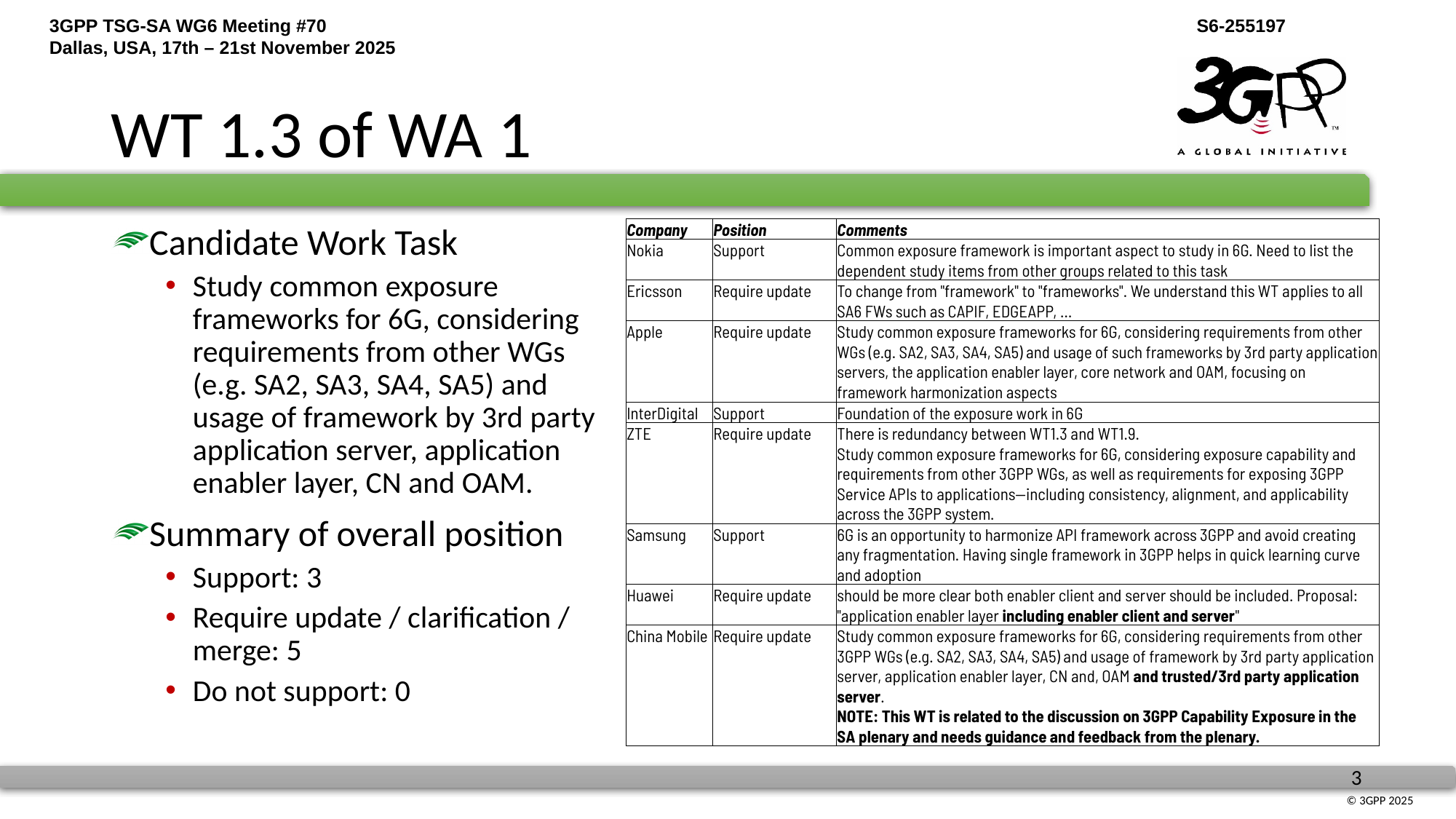

# WT 1.3 of WA 1
Candidate Work Task
Study common exposure frameworks for 6G, considering requirements from other WGs (e.g. SA2, SA3, SA4, SA5) and usage of framework by 3rd party application server, application enabler layer, CN and OAM.
Summary of overall position
Support: 3
Require update / clarification / merge: 5
Do not support: 0
| Company | Position | Comments |
| --- | --- | --- |
| Nokia | Support | Common exposure framework is important aspect to study in 6G. Need to list the dependent study items from other groups related to this task |
| Ericsson | Require update | To change from "framework" to "frameworks". We understand this WT applies to all SA6 FWs such as CAPIF, EDGEAPP, … |
| Apple | Require update | Study common exposure frameworks for 6G, considering requirements from other WGs (e.g. SA2, SA3, SA4, SA5) and usage of such frameworks by 3rd party application servers, the application enabler layer, core network and OAM, focusing on framework harmonization aspects |
| InterDigital | Support | Foundation of the exposure work in 6G |
| ZTE | Require update | There is redundancy between WT1.3 and WT1.9. Study common exposure frameworks for 6G, considering exposure capability and requirements from other 3GPP WGs, as well as requirements for exposing 3GPP Service APIs to applications—including consistency, alignment, and applicability across the 3GPP system. |
| Samsung | Support | 6G is an opportunity to harmonize API framework across 3GPP and avoid creating any fragmentation. Having single framework in 3GPP helps in quick learning curve and adoption |
| Huawei | Require update | should be more clear both enabler client and server should be included. Proposal: "application enabler layer including enabler client and server" |
| China Mobile | Require update | Study common exposure frameworks for 6G, considering requirements from other 3GPP WGs (e.g. SA2, SA3, SA4, SA5) and usage of framework by 3rd party application server, application enabler layer, CN and, OAM and trusted/3rd party application server. NOTE: This WT is related to the discussion on 3GPP Capability Exposure in the SA plenary and needs guidance and feedback from the plenary. |